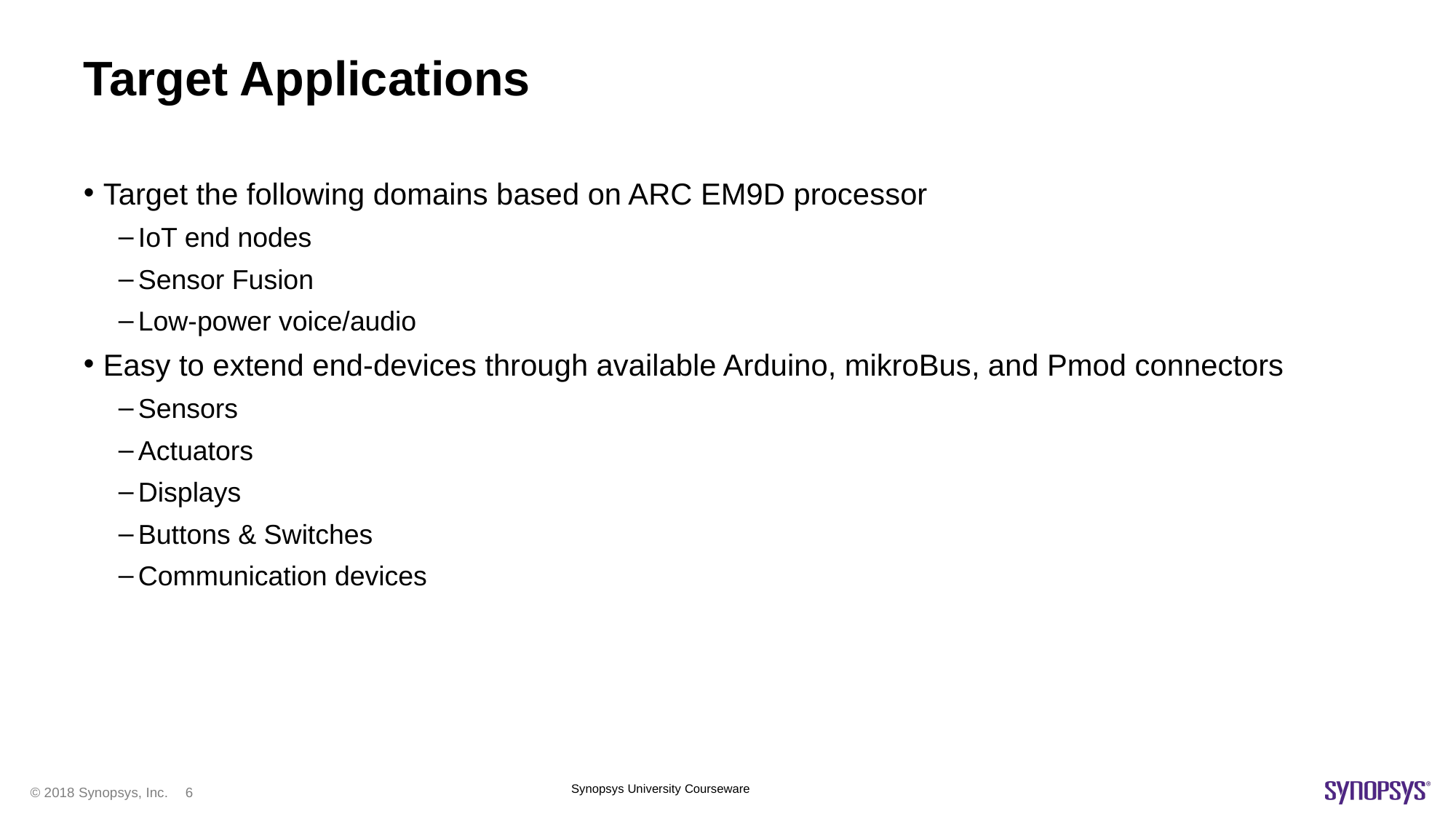

# Target Applications
Target the following domains based on ARC EM9D processor
IoT end nodes
Sensor Fusion
Low-power voice/audio
Easy to extend end-devices through available Arduino, mikroBus, and Pmod connectors
Sensors
Actuators
Displays
Buttons & Switches
Communication devices